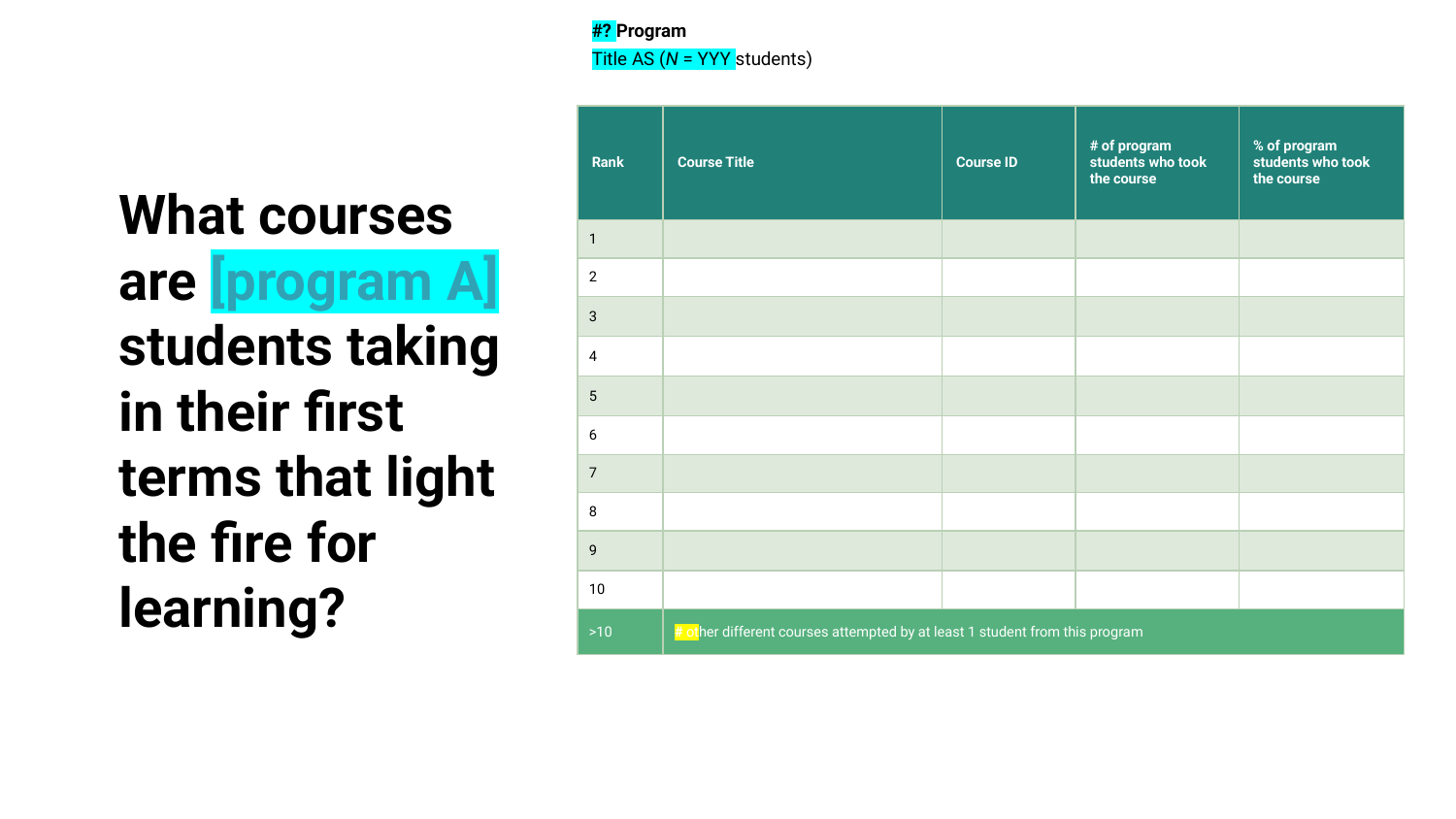

# What courses are [program A] students taking in their first terms that light the fire for learning?
#? Program
Title AS (N = YYY students)
| Rank | Course Title | Course ID | # of program students who took the course | % of program students who took the course |
| --- | --- | --- | --- | --- |
| 1 |  |  |  |  |
| 2 |  |  |  |  |
| 3 |  |  |  |  |
| 4 |  |  |  |  |
| 5 |  |  |  |  |
| 6 |  |  |  |  |
| 7 |  |  |  |  |
| 8 |  |  |  |  |
| 9 |  |  |  |  |
| 10 |  |  |  |  |
| >10 | # other different courses attempted by at least 1 student from this program |  |  |  |